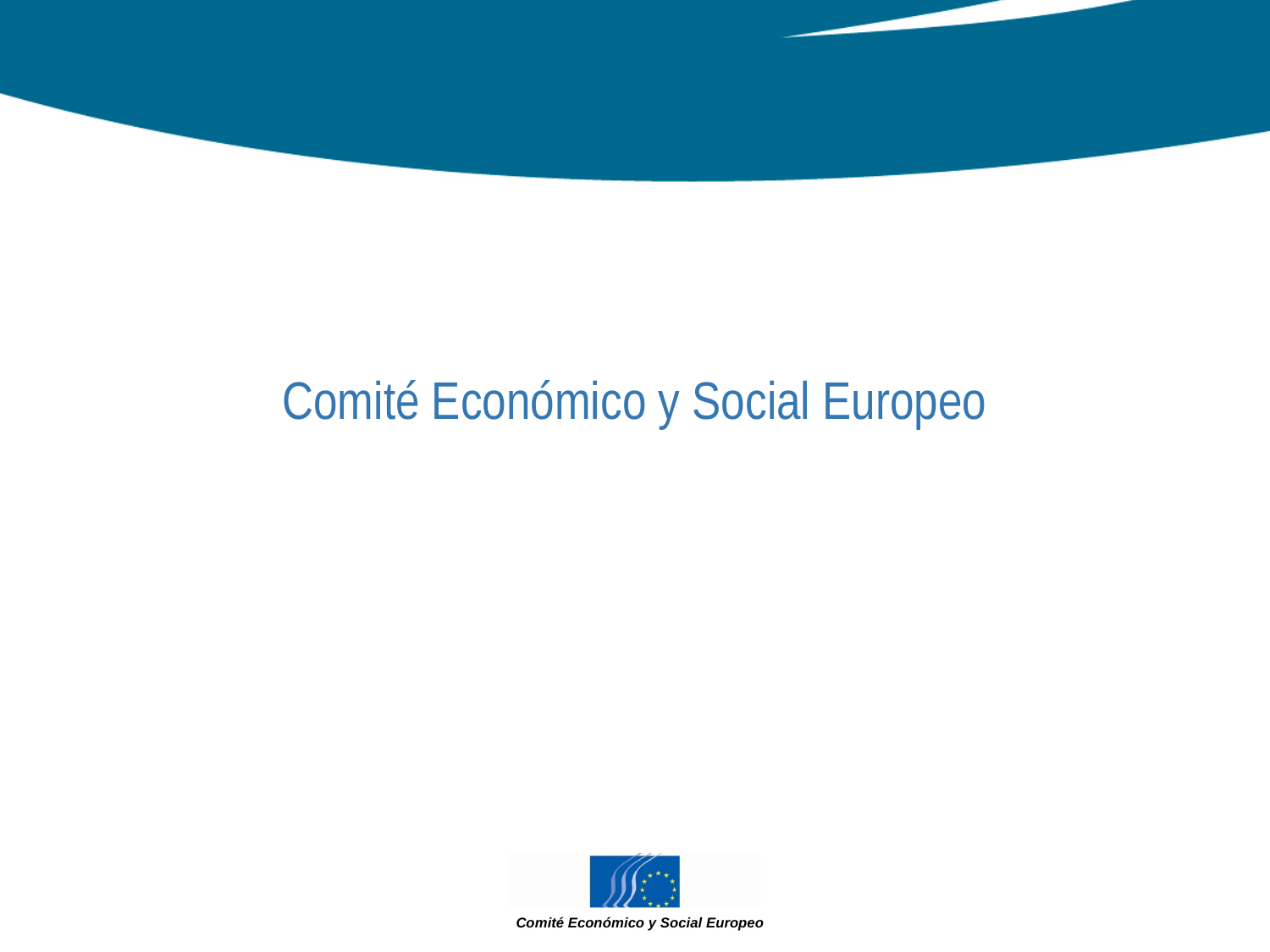

# Comité Económico y Social Europeo
Comité Económico y Social Europeo
Comité Económico y Social Europeo